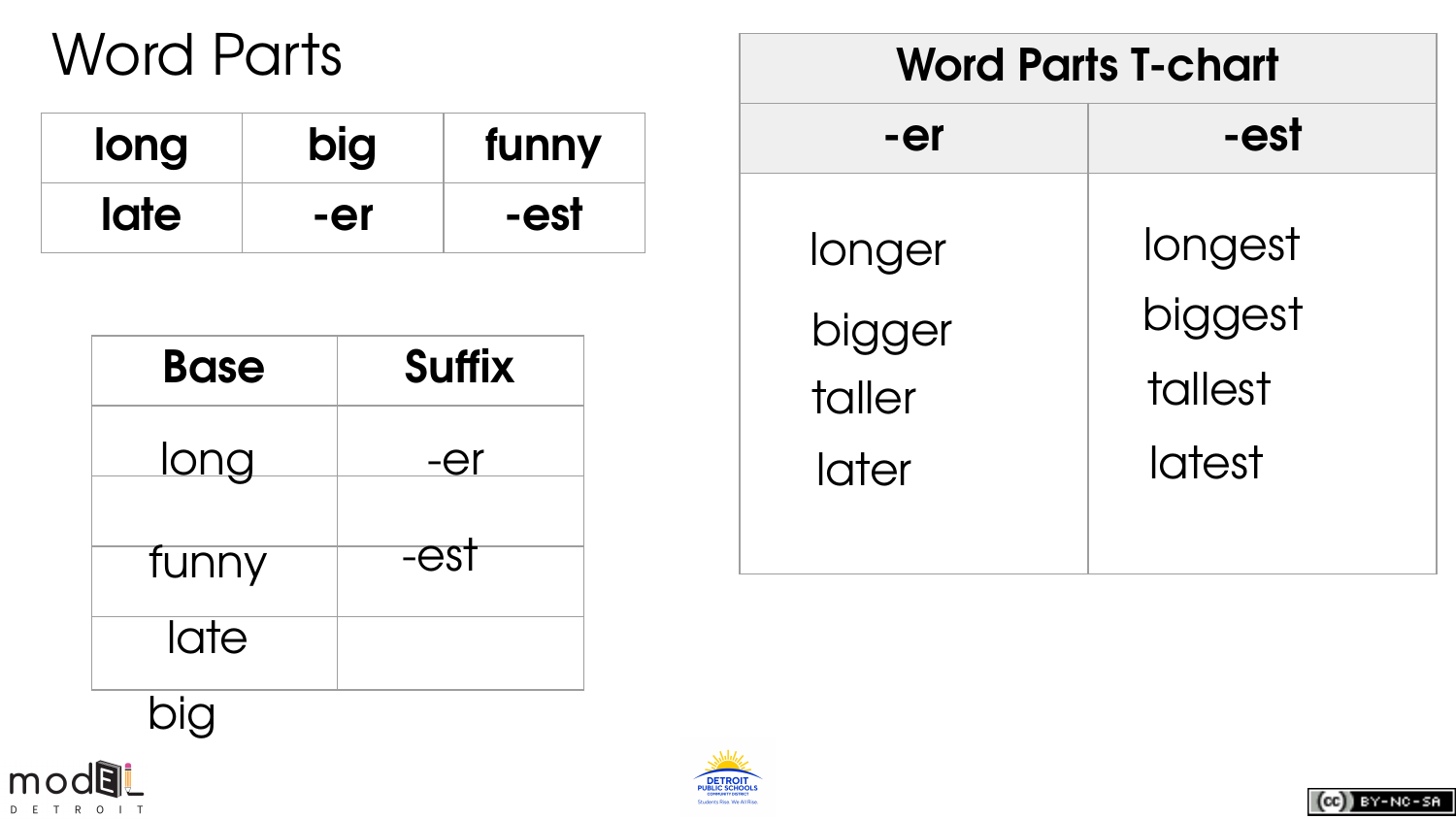

# Word Parts

| Word Parts T-chart |  |
| --- | --- |
| -er | -est |
|  |  |
| long | big | funny |
| --- | --- | --- |
| late | -er | -est |

longest
longer
biggest
bigger

| Base | Suffix |
| --- | --- |
|  |  |
|  |  |
|  |  |
|  |  |
tallest

taller

-er
long
latest
later

-est

funny

late

big